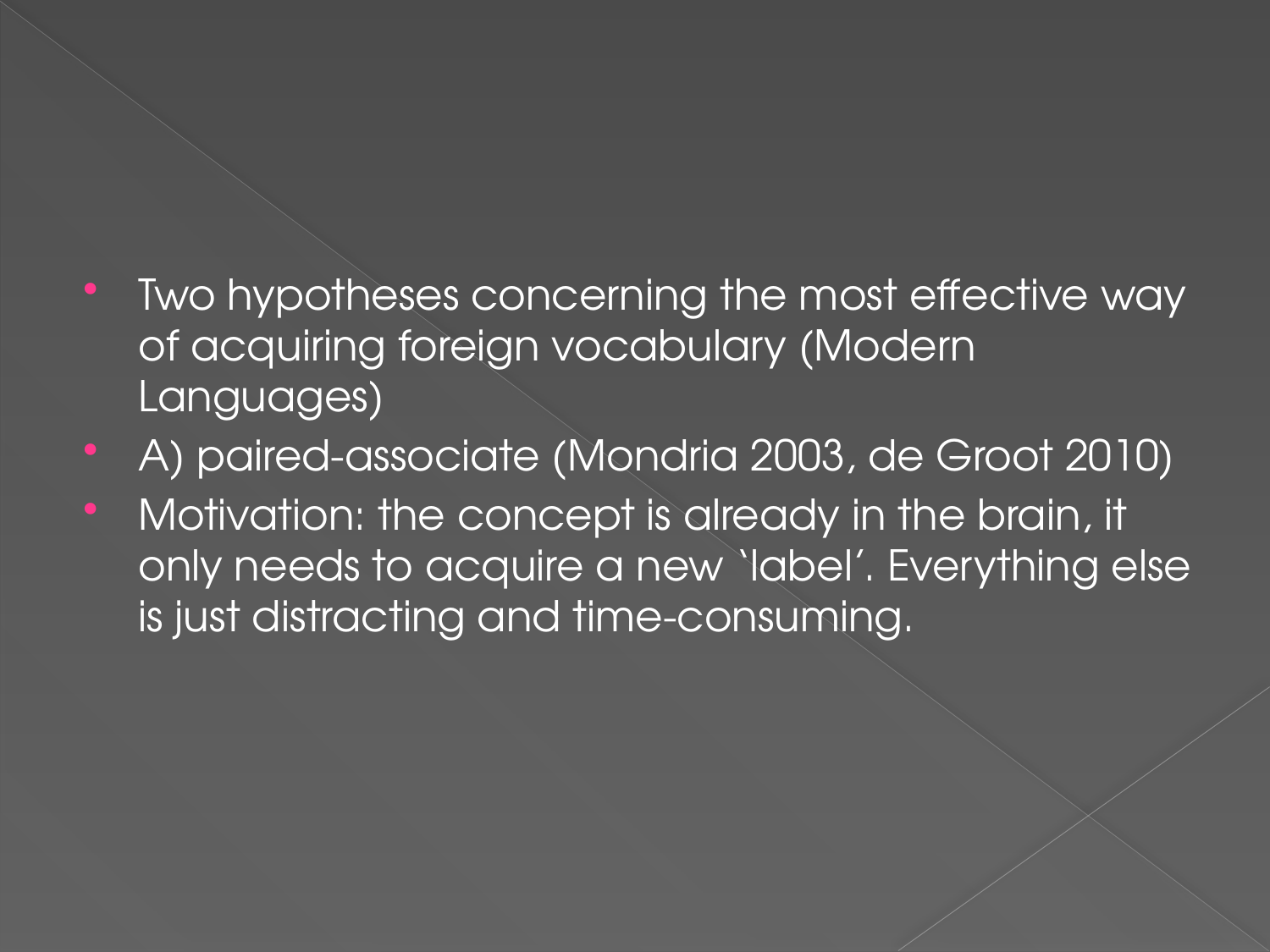

#
Two hypotheses concerning the most effective way of acquiring foreign vocabulary (Modern Languages)
A) paired-associate (Mondria 2003, de Groot 2010)
Motivation: the concept is already in the brain, it only needs to acquire a new ‘label’. Everything else is just distracting and time-consuming.